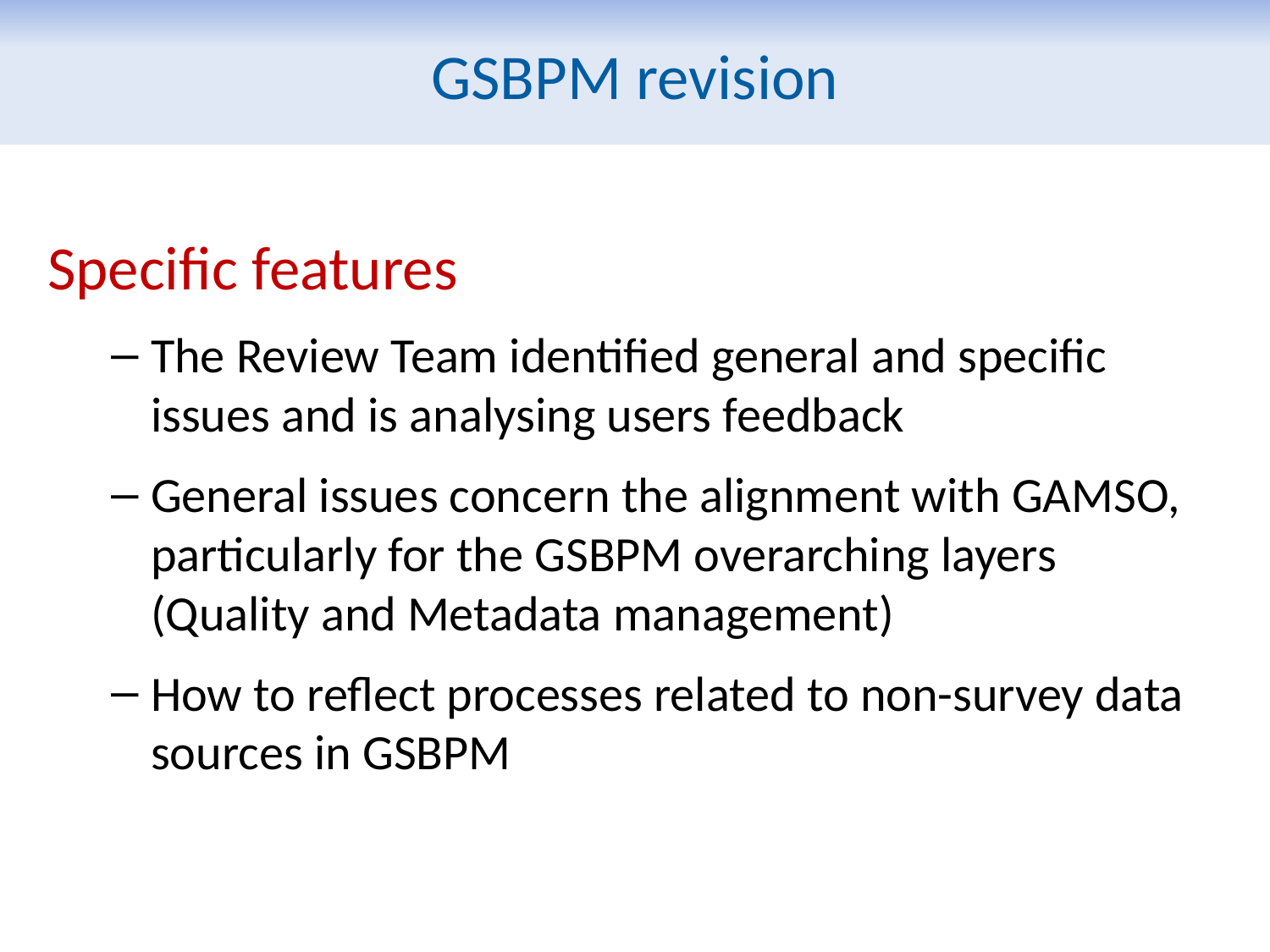

GSBPM revision

Specific features
The Review Team identified general and specific issues and is analysing users feedback
General issues concern the alignment with GAMSO, particularly for the GSBPM overarching layers (Quality and Metadata management)
How to reflect processes related to non-survey data sources in GSBPM